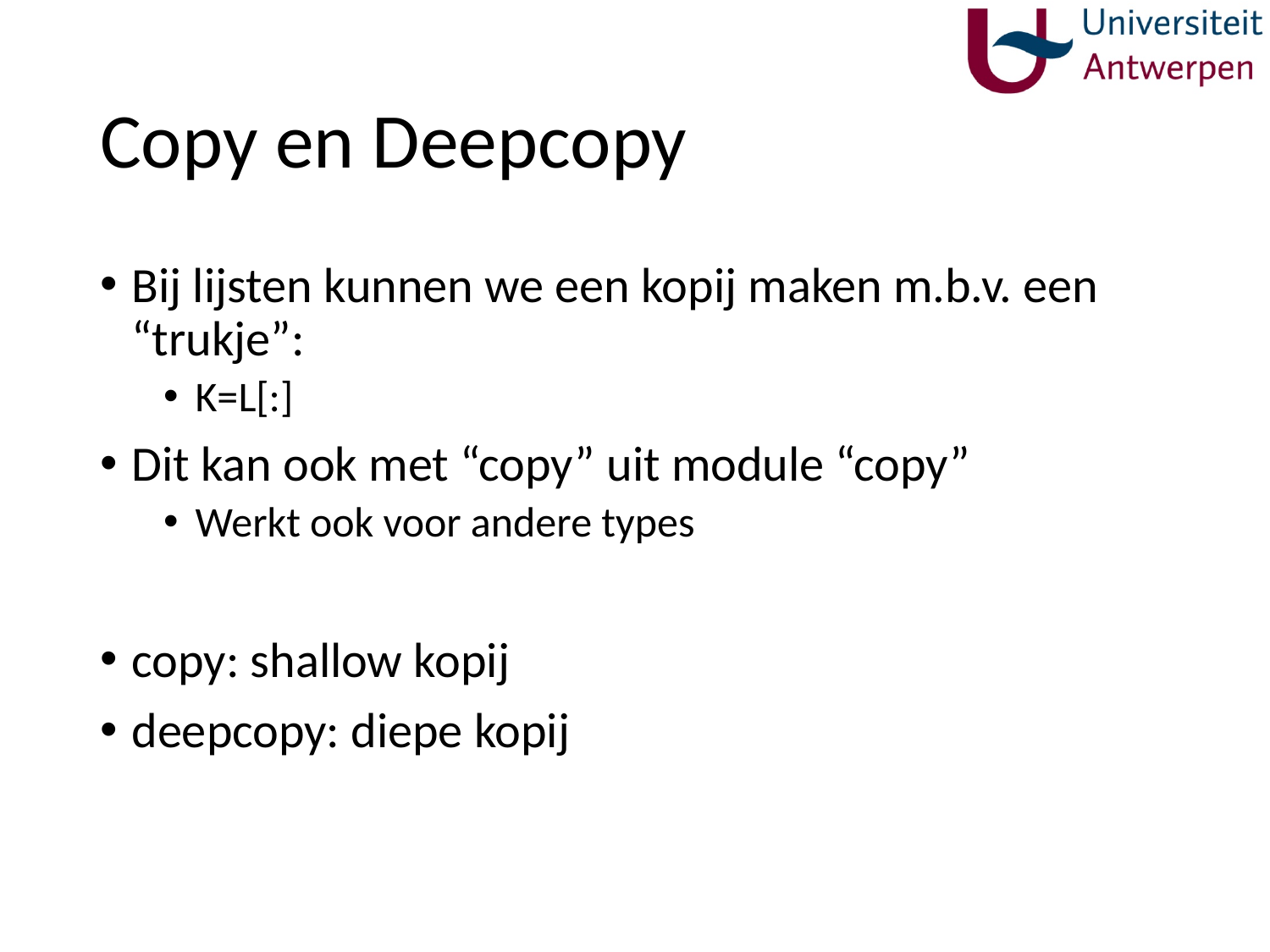

# Copy en Deepcopy
Bij lijsten kunnen we een kopij maken m.b.v. een “trukje”:
K=L[:]
Dit kan ook met “copy” uit module “copy”
Werkt ook voor andere types

copy: shallow kopij
deepcopy: diepe kopij